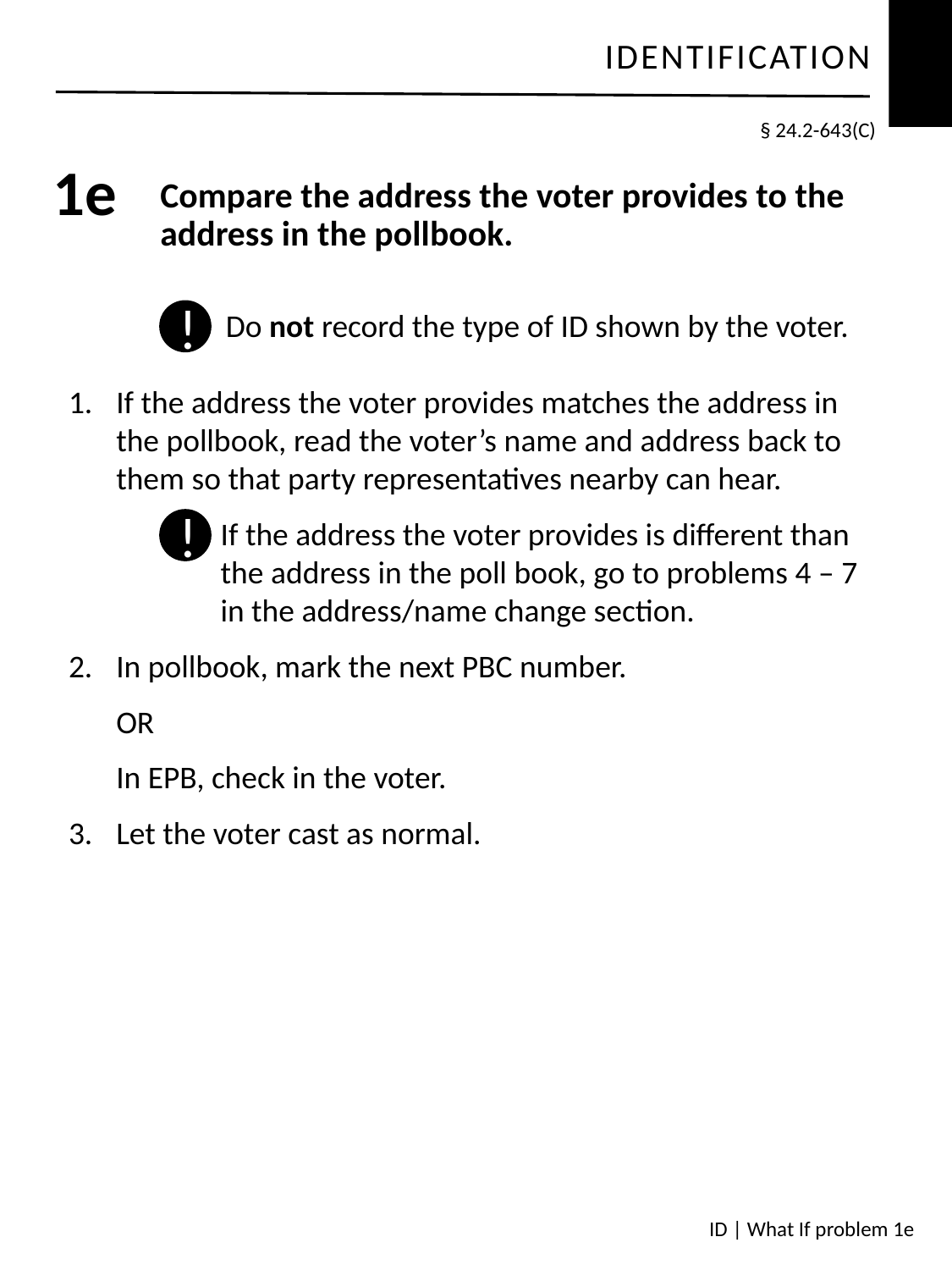

§ 24.2-643(C)
1e
Compare the address the voter provides to the address in the pollbook.
Do not record the type of ID shown by the voter.
!

If the address the voter provides matches the address in the pollbook, read the voter’s name and address back to them so that party representatives nearby can hear.
	If the address the voter provides is different than the address in the poll book, go to problems 4 – 7 in the address/name change section.
In pollbook, mark the next PBC number.
OR
In EPB, check in the voter.
Let the voter cast as normal.

!
ID | What If problem 1e